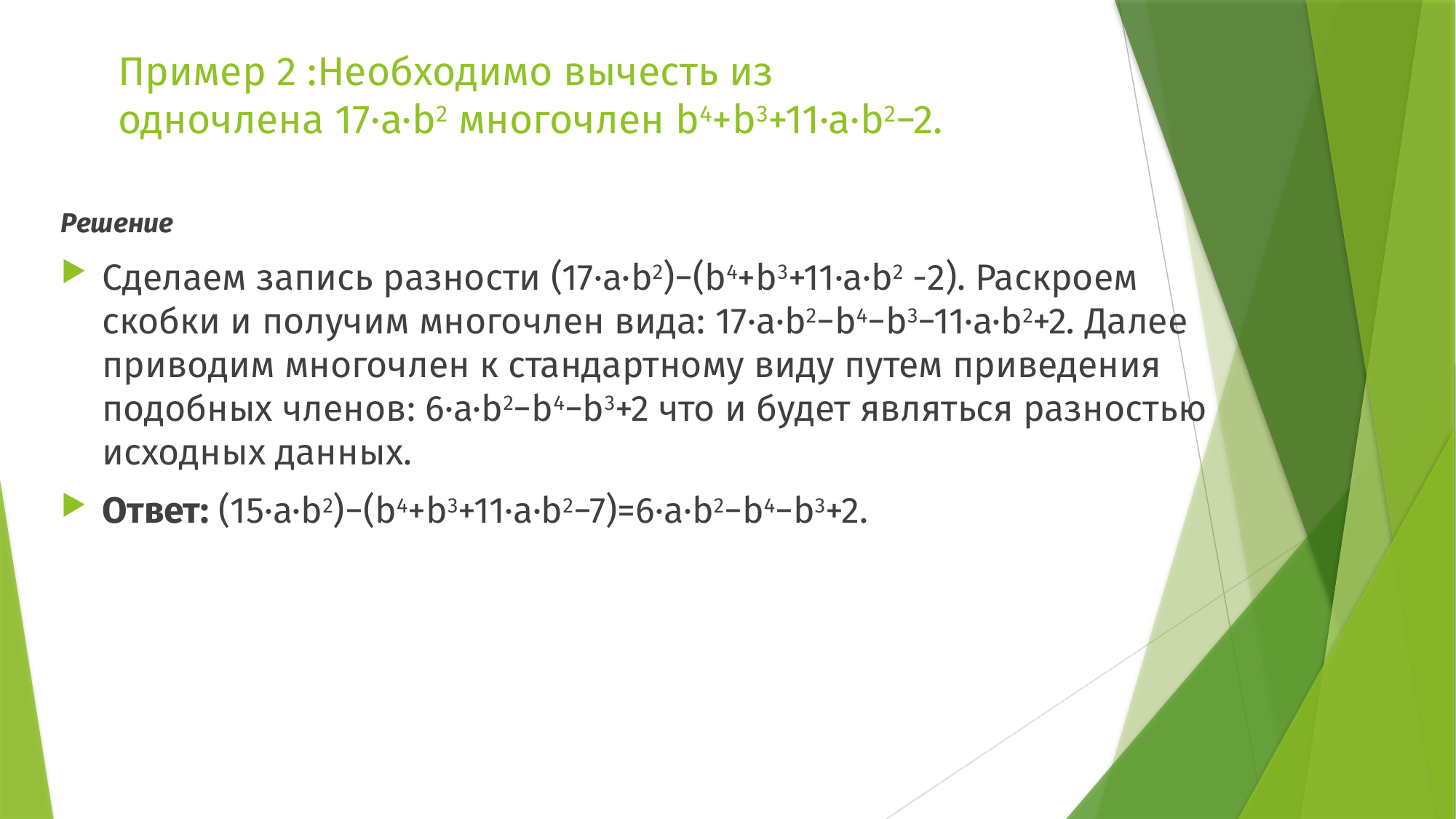

# Пример 2 :Необходимо вычесть из одночлена 17⋅a⋅b2 многочлен b4+b3+11⋅a⋅b2−2.
Решение
Сделаем запись разности (17⋅a⋅b2)−(b4+b3+11⋅a⋅b2 -2). Раскроем скобки и получим многочлен вида: 17⋅a⋅b2−b4−b3−11⋅a⋅b2+2. Далее приводим многочлен к стандартному виду путем приведения подобных членов: 6⋅a⋅b2−b4−b3+2 что и будет являться разностью исходных данных.
Ответ: (15⋅a⋅b2)−(b4+b3+11⋅a⋅b2−7)=6⋅a⋅b2−b4−b3+2.